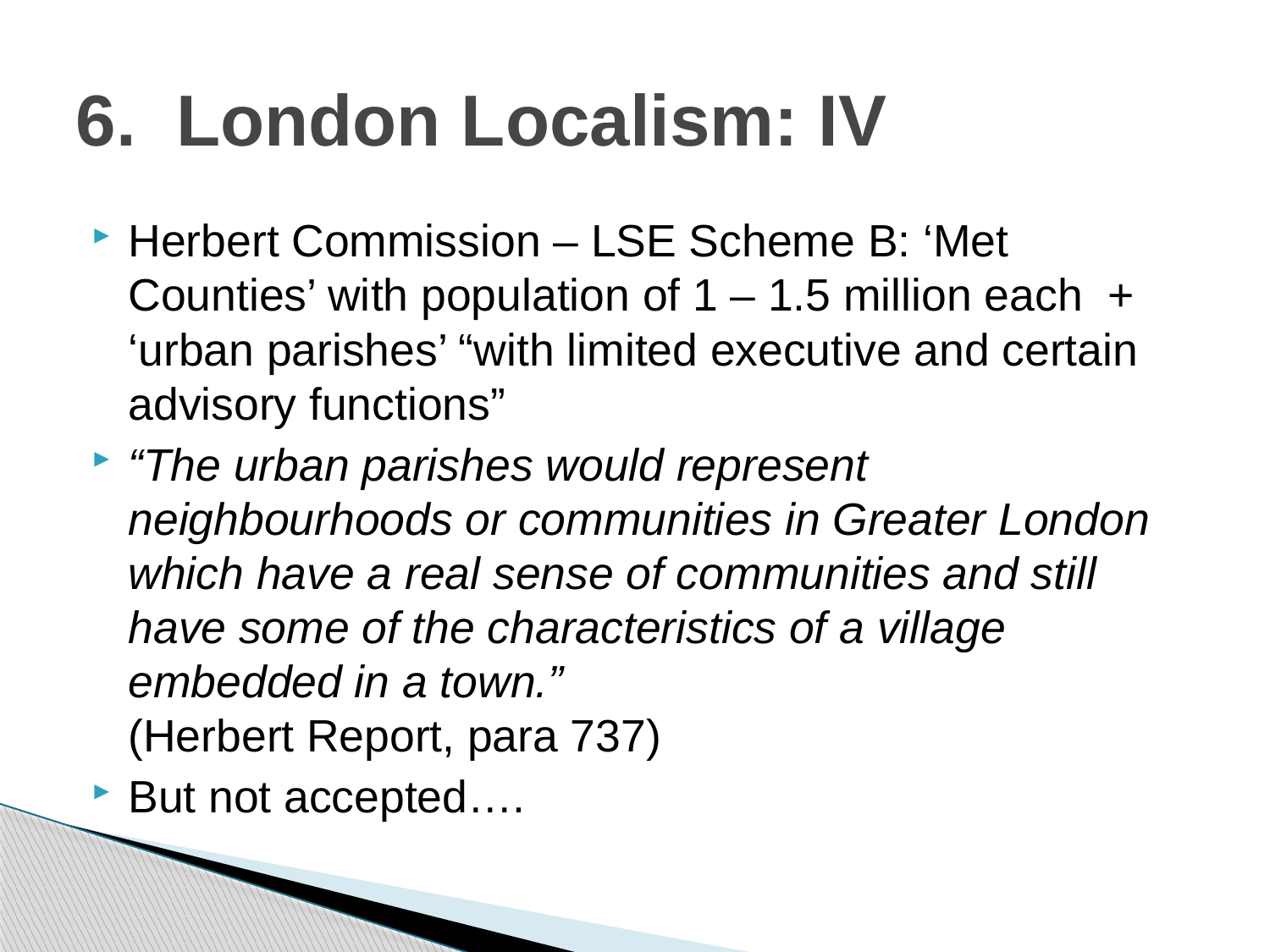

# 6.  London Localism: IV
Herbert Commission – LSE Scheme B: ‘Met Counties’ with population of 1 – 1.5 million each  + ‘urban parishes’ “with limited executive and certain advisory functions”
“The urban parishes would represent neighbourhoods or communities in Greater London which have a real sense of communities and still have some of the characteristics of a village embedded in a town.”
(Herbert Report, para 737)
But not accepted….